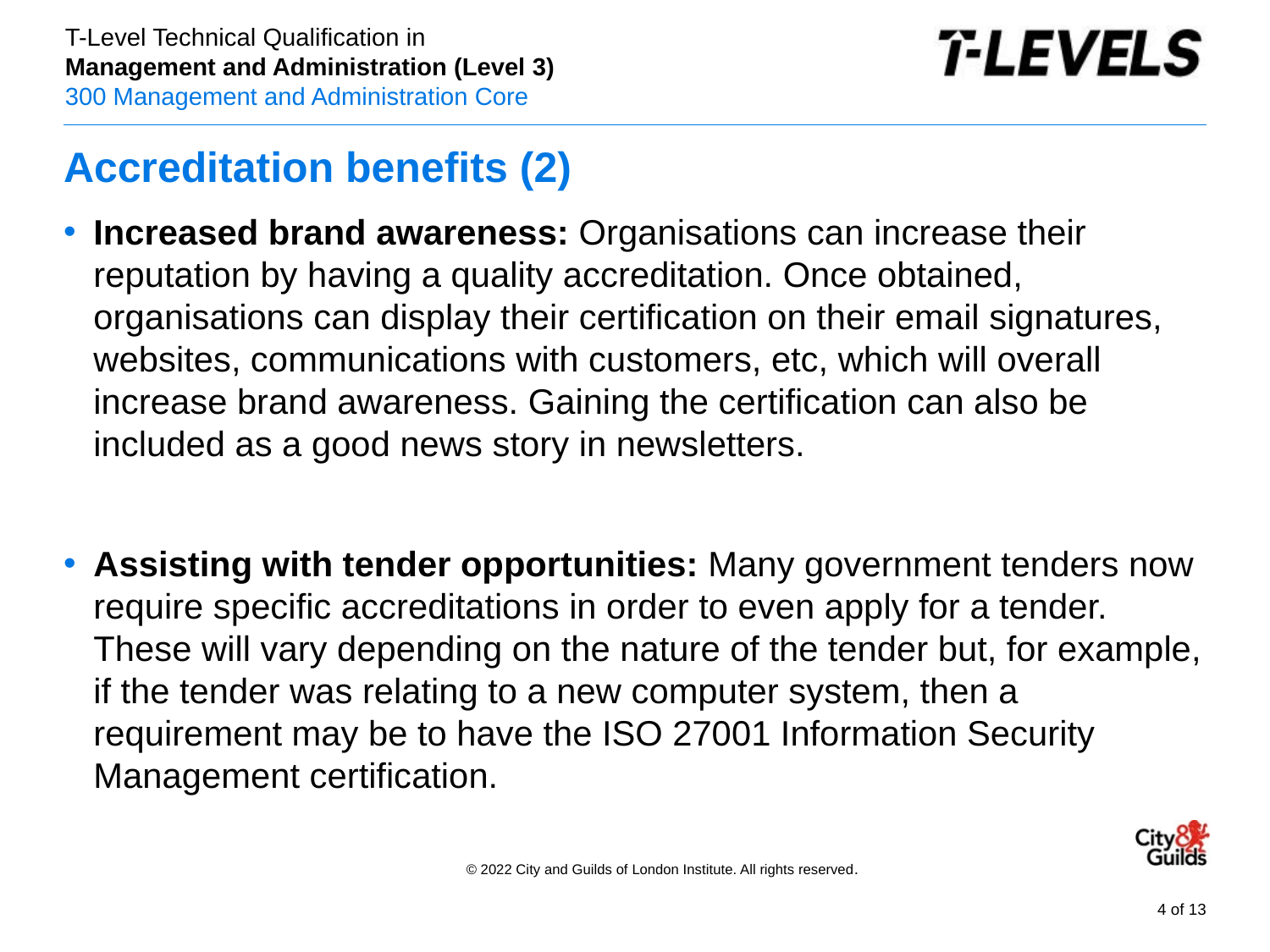

# Accreditation benefits (2)
Increased brand awareness: Organisations can increase their reputation by having a quality accreditation. Once obtained, organisations can display their certification on their email signatures, websites, communications with customers, etc, which will overall increase brand awareness. Gaining the certification can also be included as a good news story in newsletters.

Assisting with tender opportunities: Many government tenders now require specific accreditations in order to even apply for a tender. These will vary depending on the nature of the tender but, for example, if the tender was relating to a new computer system, then a requirement may be to have the ISO 27001 Information Security Management certification.